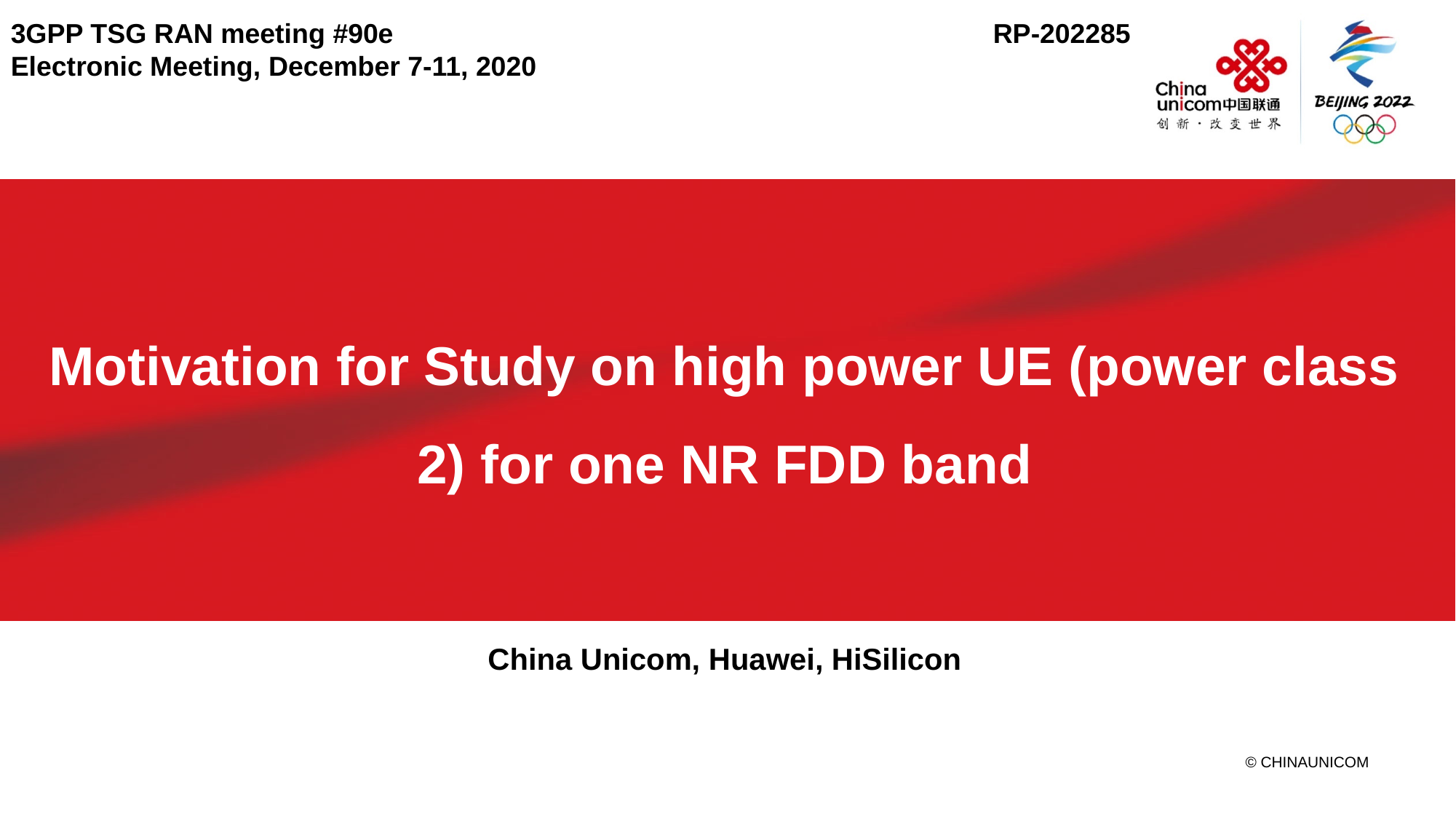

3GPP TSG RAN meeting #90e   						RP-202285
Electronic Meeting, December 7-11, 2020
# Motivation for Study on high power UE (power class 2) for one NR FDD band
China Unicom, Huawei, HiSilicon